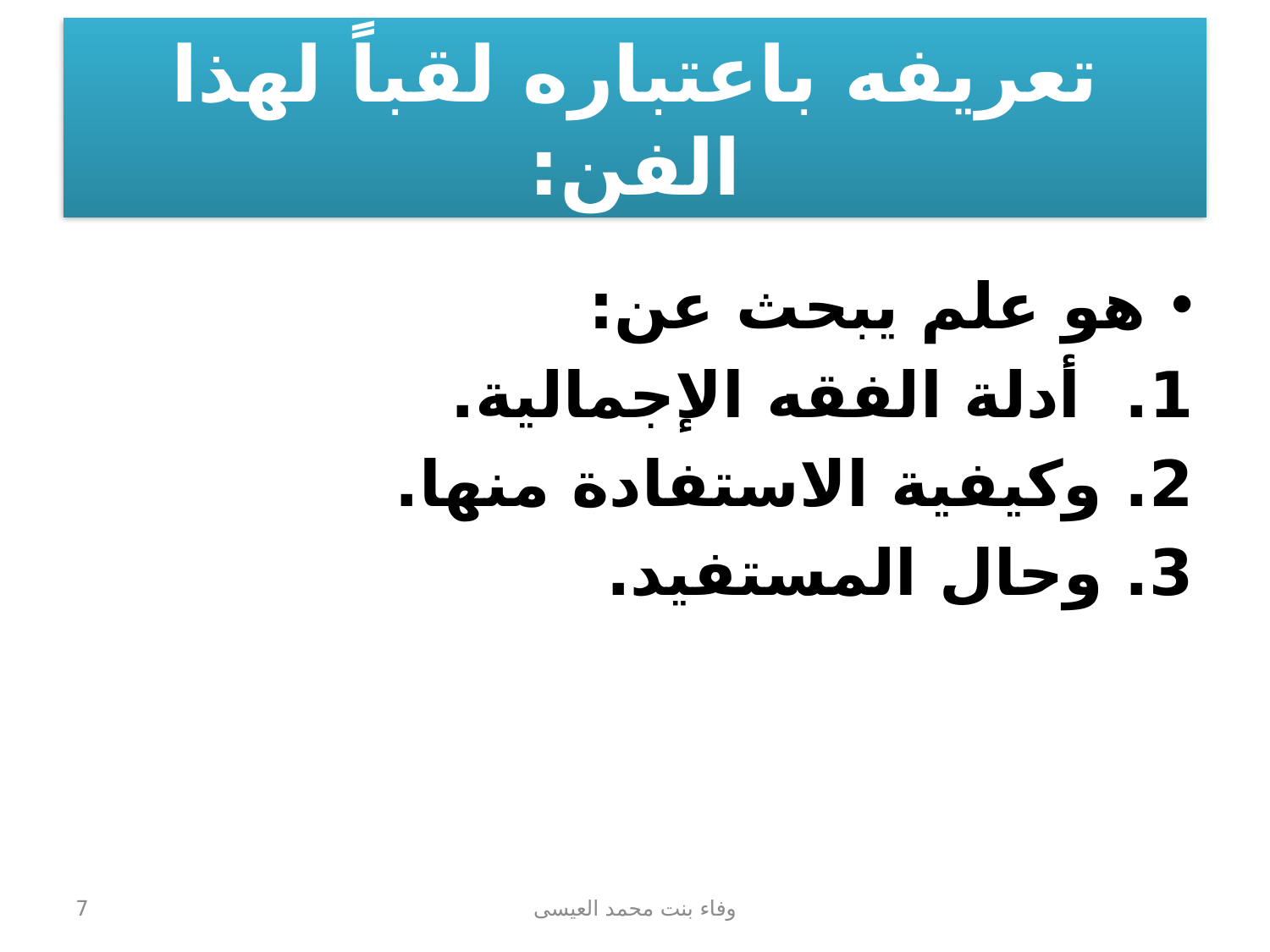

# تعريفه باعتباره لقباً لهذا الفن:
هو علم يبحث عن:
1.  أدلة الفقه الإجمالية.
2. وكيفية الاستفادة منها.
3. وحال المستفيد.
7
وفاء بنت محمد العيسى